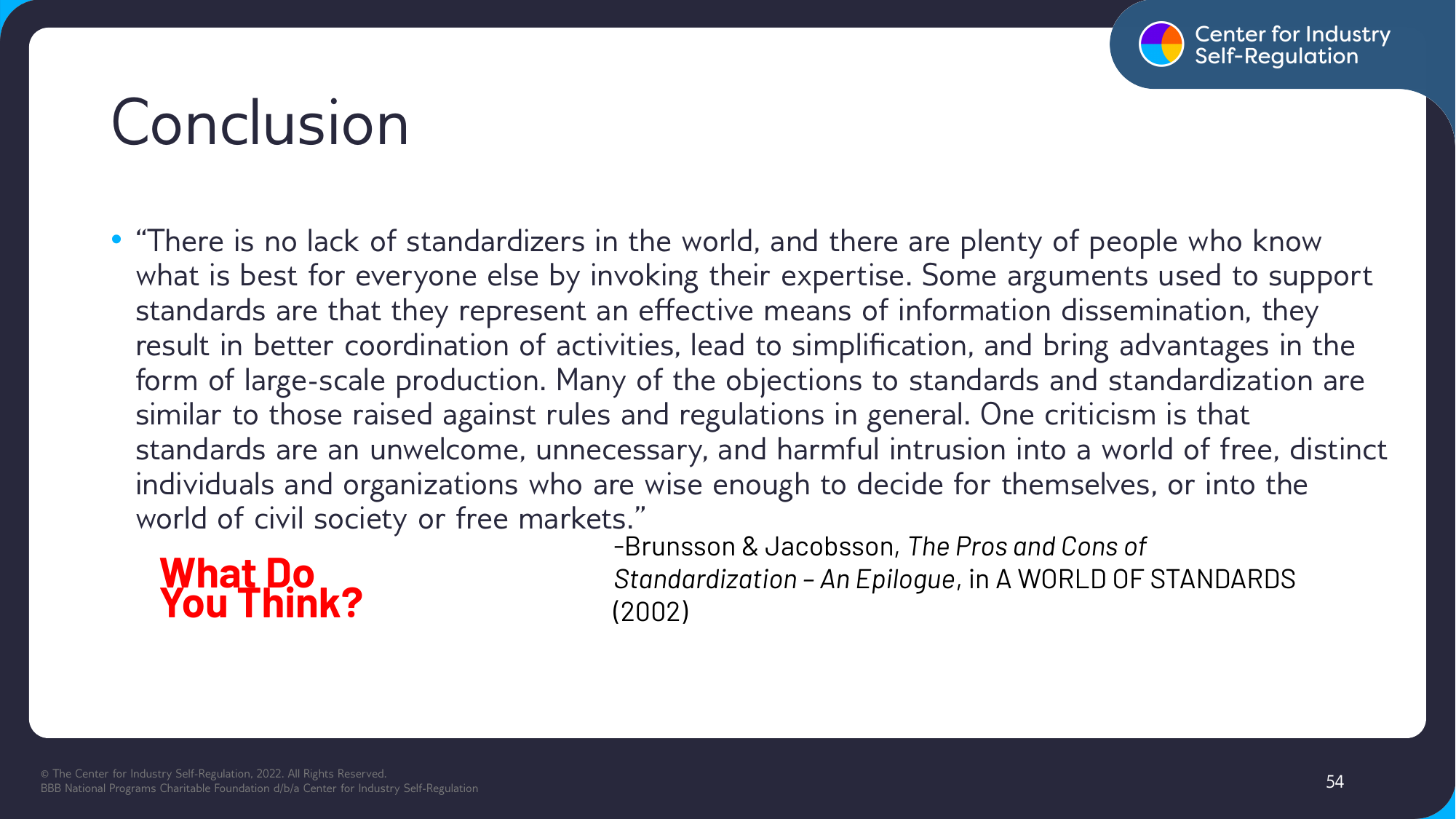

# Conclusion​
“There is no lack of standardizers in the world, and there are plenty of people who know what is best for everyone else by invoking their expertise. Some arguments used to support standards are that they represent an effective means of information dissemination, they result in better coordination of activities, lead to simplification, and bring advantages in the form of large-scale production. Many of the objections to standards and standardization are similar to those raised against rules and regulations in general. One criticism is that standards are an unwelcome, unnecessary, and harmful intrusion into a world of free, distinct individuals and organizations who are wise enough to decide for themselves, or into the world of civil society or free markets.”
-Brunsson & Jacobsson, The Pros and Cons of Standardization – An Epilogue, in A World of Standards (2002)
What Do ​
You Think?​
54